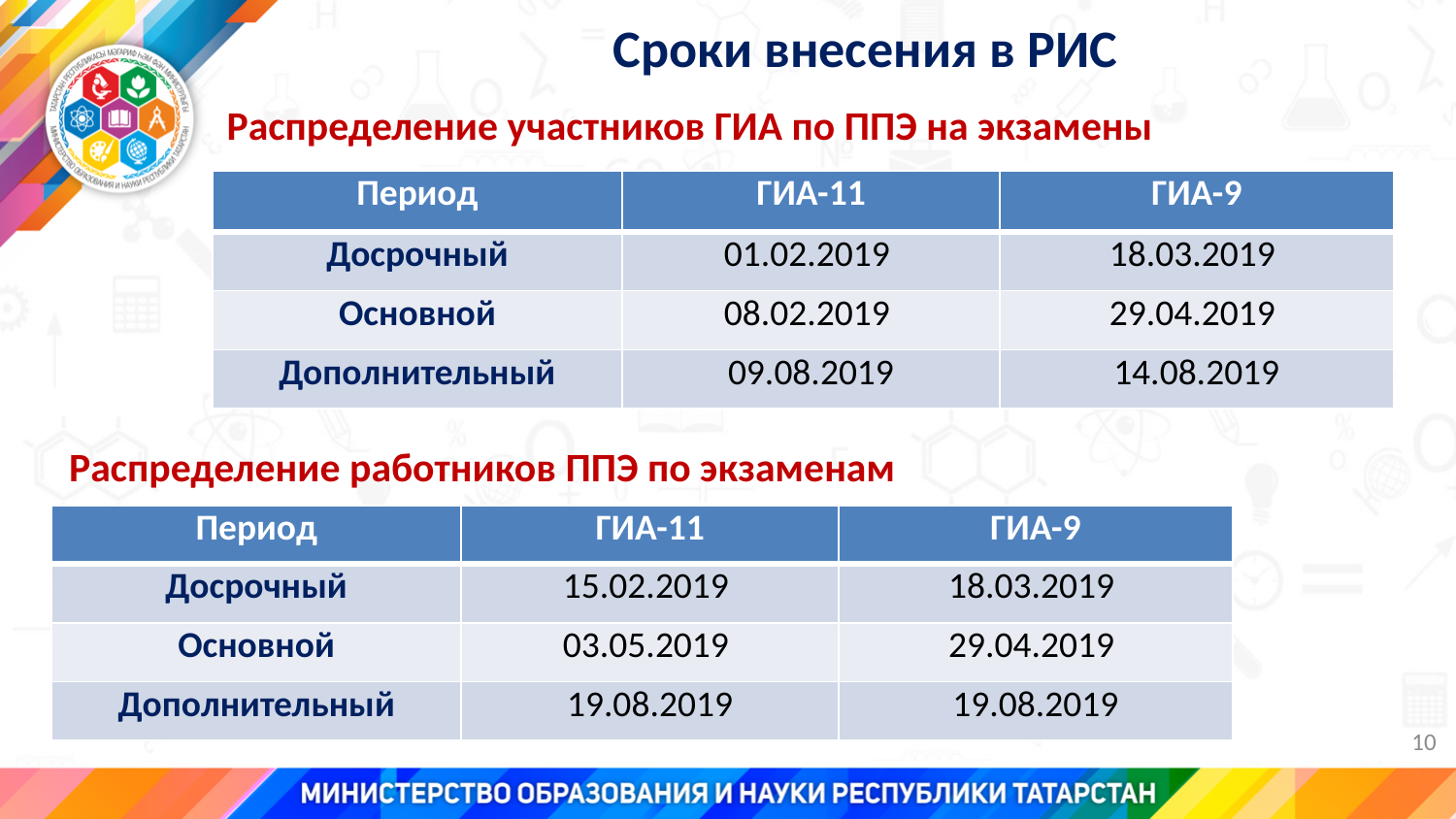

Сроки внесения в РИС
Распределение участников ГИА по ППЭ на экзамены
| Период | ГИА-11 | ГИА-9 |
| --- | --- | --- |
| Досрочный | 01.02.2019 | 18.03.2019 |
| Основной | 08.02.2019 | 29.04.2019 |
| Дополнительный | 09.08.2019 | 14.08.2019 |
Распределение работников ППЭ по экзаменам
| Период | ГИА-11 | ГИА-9 |
| --- | --- | --- |
| Досрочный | 15.02.2019 | 18.03.2019 |
| Основной | 03.05.2019 | 29.04.2019 |
| Дополнительный | 19.08.2019 | 19.08.2019 |
10